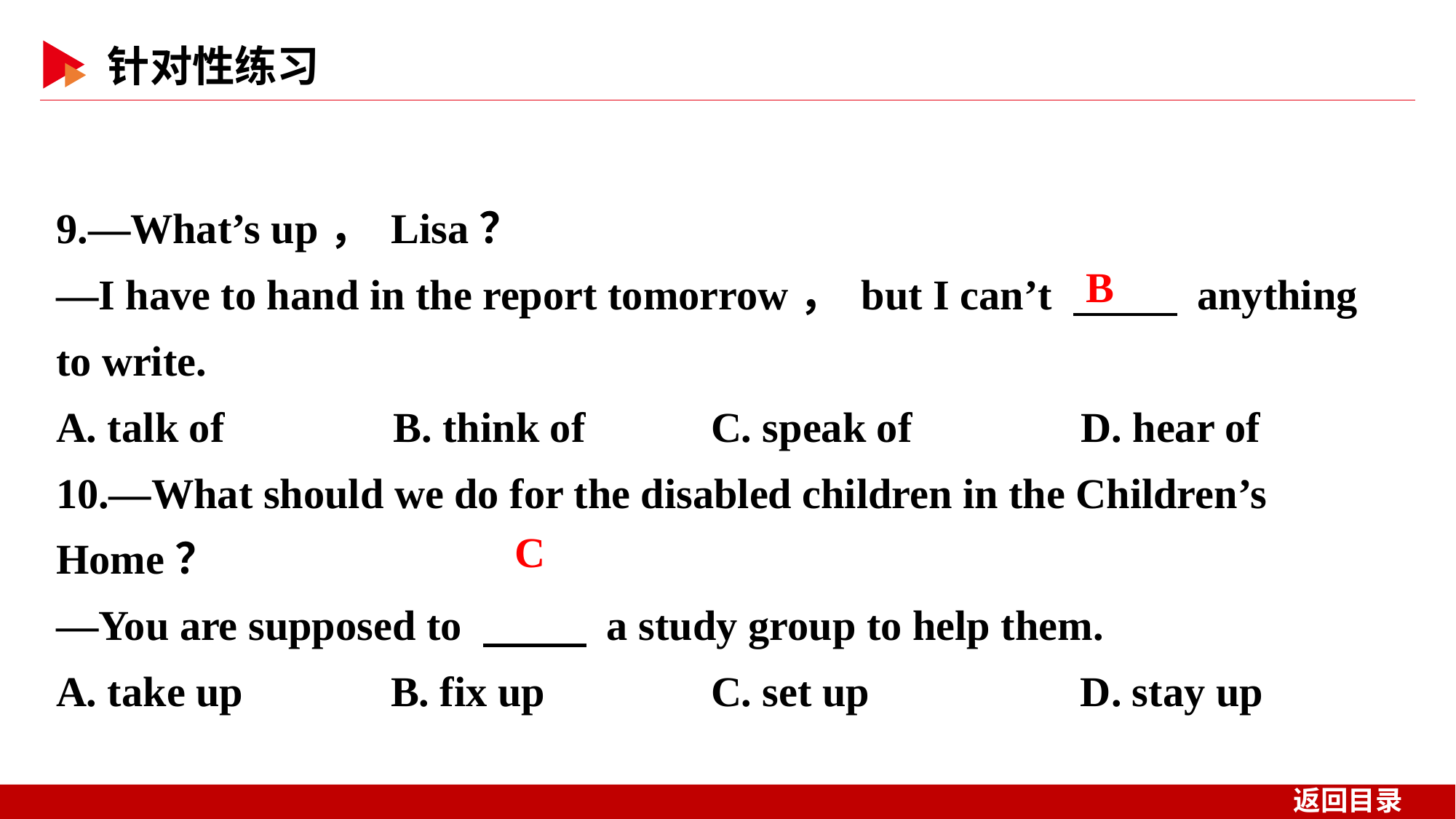

9.—What’s up， Lisa？
—I have to hand in the report tomorrow， but I can’t 　  　 anything to write.
A. talk of                B. think of		C. speak of                D. hear of
10.—What should we do for the disabled children in the Children’s Home？
—You are supposed to 　  　 a study group to help them.
A. take up              B. fix up		C. set up               	    D. stay up
B
C